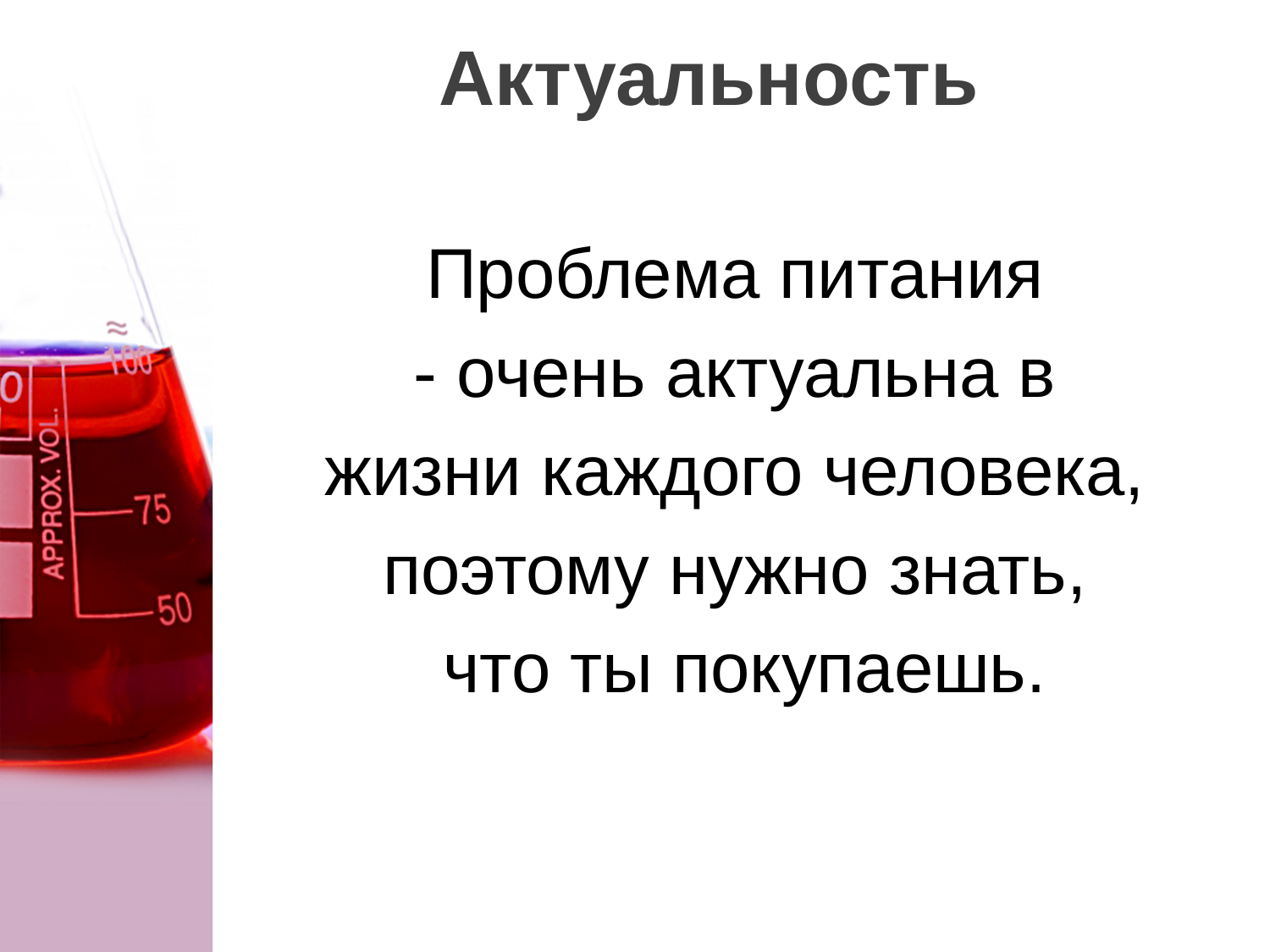

# Актуальность

Проблема питания
- очень актуальна в
жизни каждого человека,
поэтому нужно знать,
что ты покупаешь.